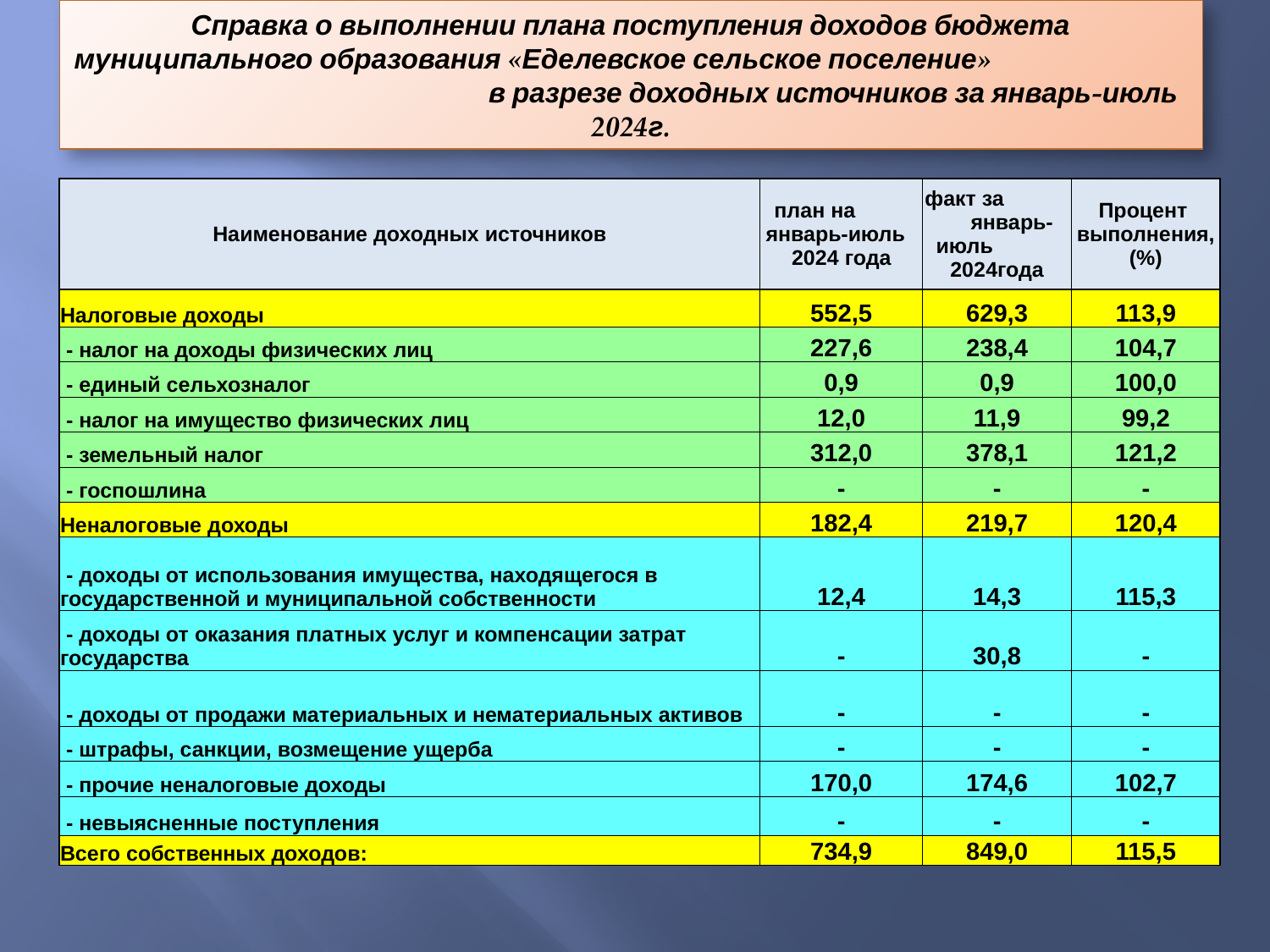

# Справка о выполнении плана поступления доходов бюджета муниципального образования «Еделевское сельское поселение»                                                                                       в разрезе доходных источников за январь-июль 2024г.
| Наименование доходных источников | план на январь-июль 2024 года | факт за январь- июль 2024года | Процент выполнения, (%) |
| --- | --- | --- | --- |
| Налоговые доходы | 552,5 | 629,3 | 113,9 |
| - налог на доходы физических лиц | 227,6 | 238,4 | 104,7 |
| - единый сельхозналог | 0,9 | 0,9 | 100,0 |
| - налог на имущество физических лиц | 12,0 | 11,9 | 99,2 |
| - земельный налог | 312,0 | 378,1 | 121,2 |
| - госпошлина | - | - | - |
| Неналоговые доходы | 182,4 | 219,7 | 120,4 |
| - доходы от использования имущества, находящегося в государственной и муниципальной собственности | 12,4 | 14,3 | 115,3 |
| - доходы от оказания платных услуг и компенсации затрат государства | - | 30,8 | - |
| - доходы от продажи материальных и нематериальных активов | - | - | - |
| - штрафы, санкции, возмещение ущерба | - | - | - |
| - прочие неналоговые доходы | 170,0 | 174,6 | 102,7 |
| - невыясненные поступления | - | - | - |
| Всего собственных доходов: | 734,9 | 849,0 | 115,5 |